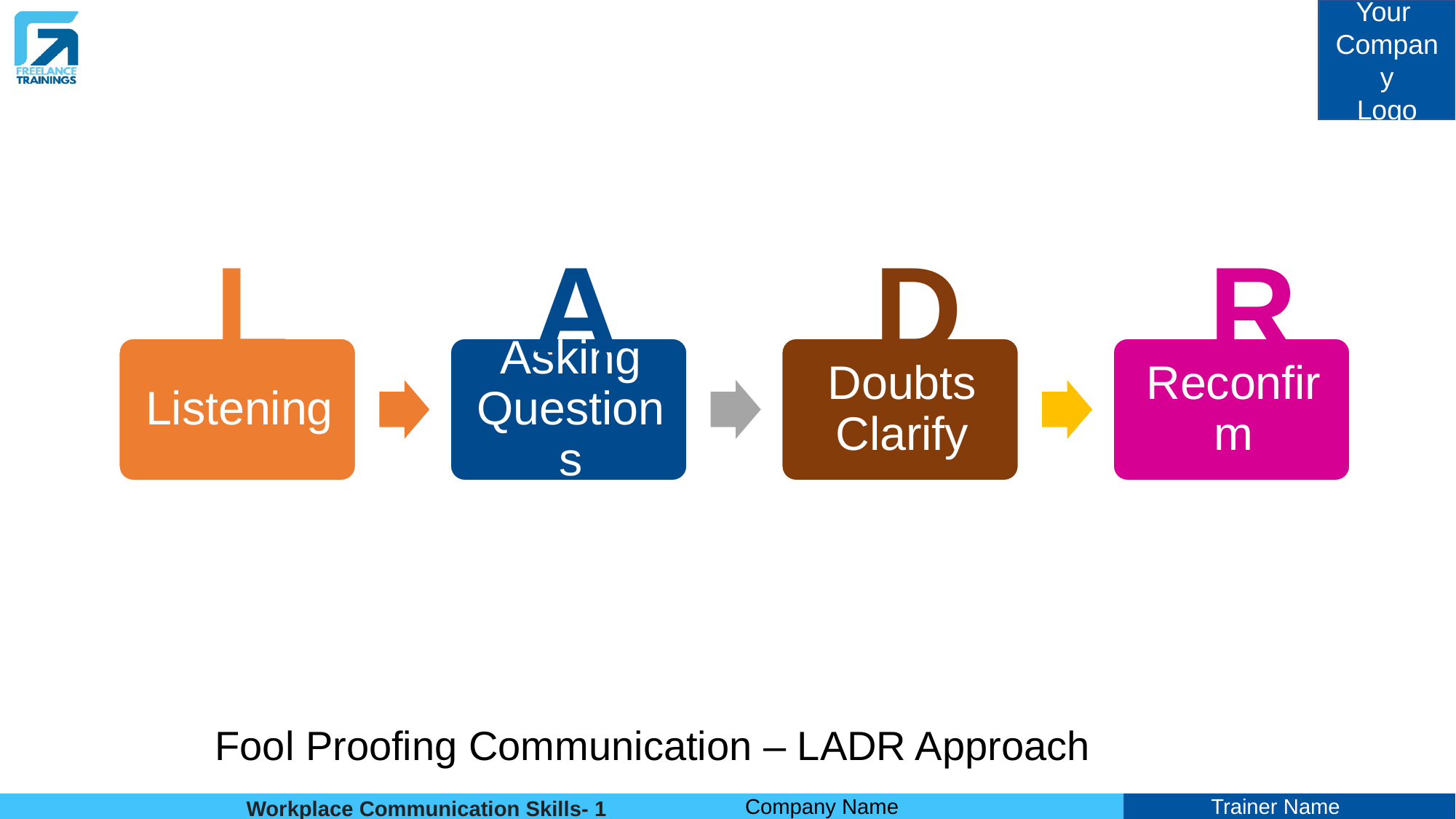

Listening

Asking Questions

Doubts Clarify

Reconfirm
L
A
D
R

Fool Proofing Communication – LADR Approach